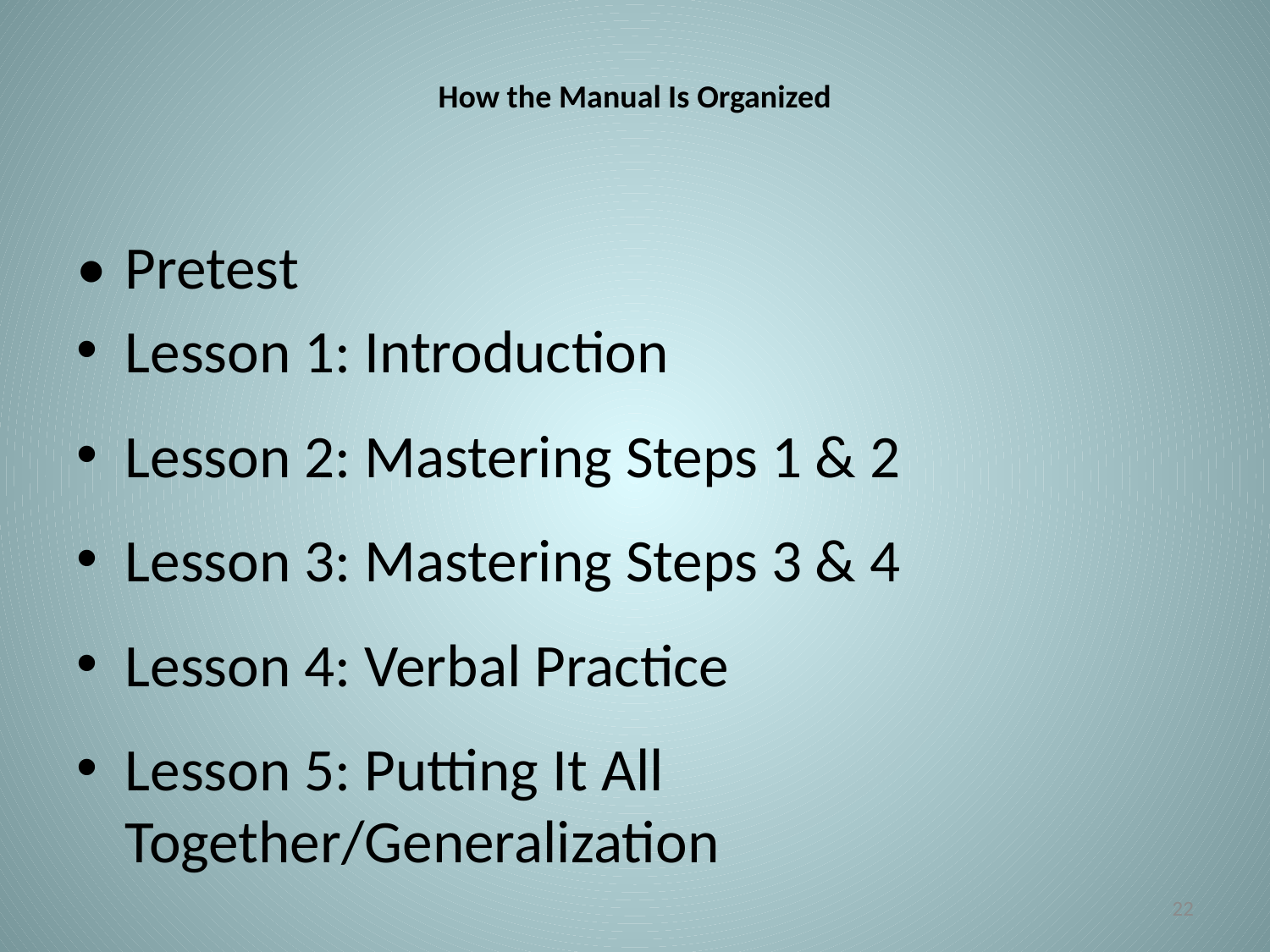

# How the Manual Is Organized
•	Pretest
Lesson 1: Introduction
Lesson 2: Mastering Steps 1 & 2
Lesson 3: Mastering Steps 3 & 4
Lesson 4: Verbal Practice
Lesson 5: Putting It All Together/Generalization

22